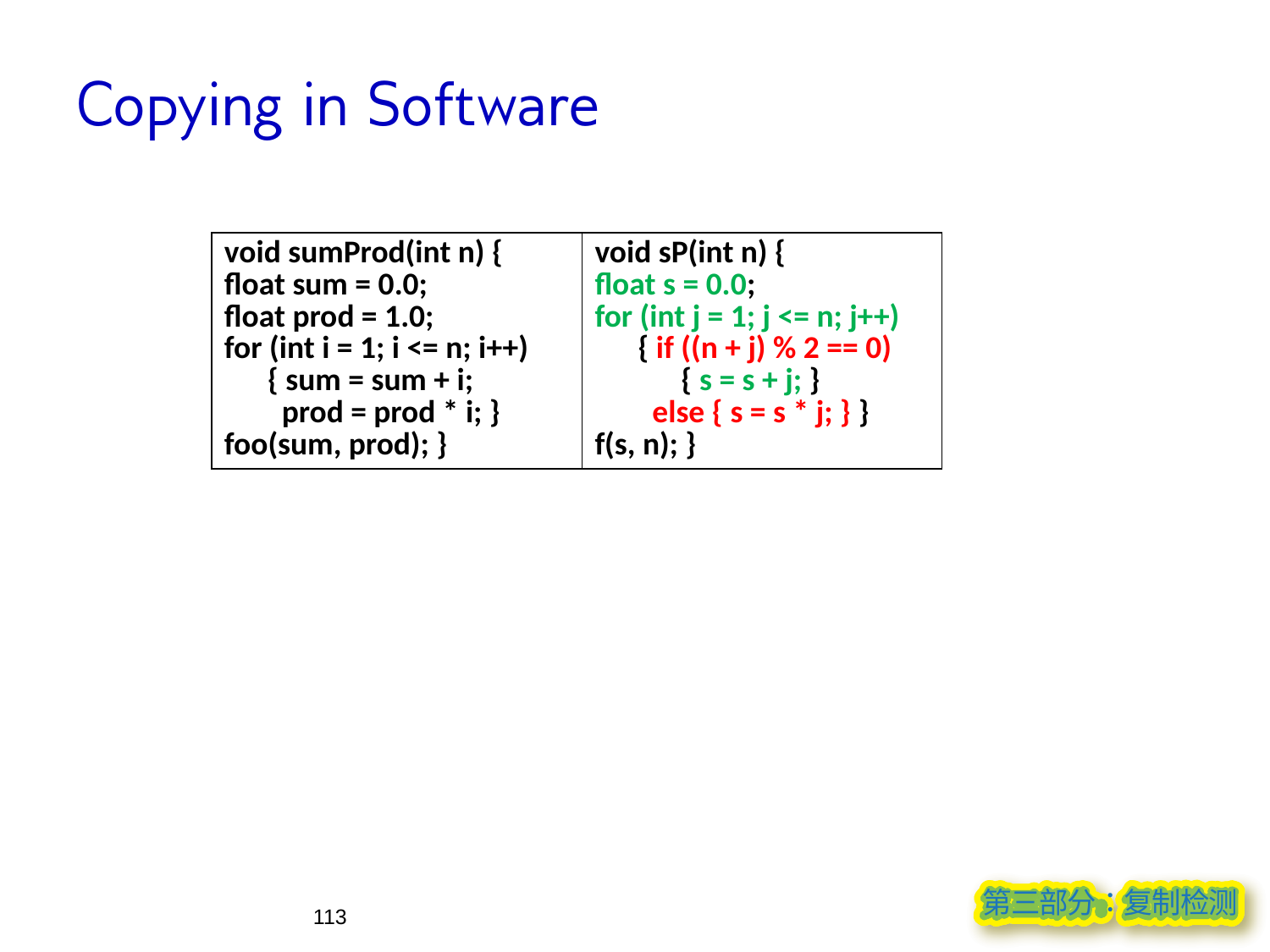

Copying in Software
| void sumProd(int n) { float sum = 0.0; float prod = 1.0; for (int i = 1; i <= n; i++) { sum = sum + i; prod = prod \* i; } foo(sum, prod); } | void sP(int n) { float s = 0.0; for (int j = 1; j <= n; j++) { if ((n + j) % 2 == 0) { s = s + j; } else { s = s \* j; } } f(s, n); } |
| --- | --- |
113